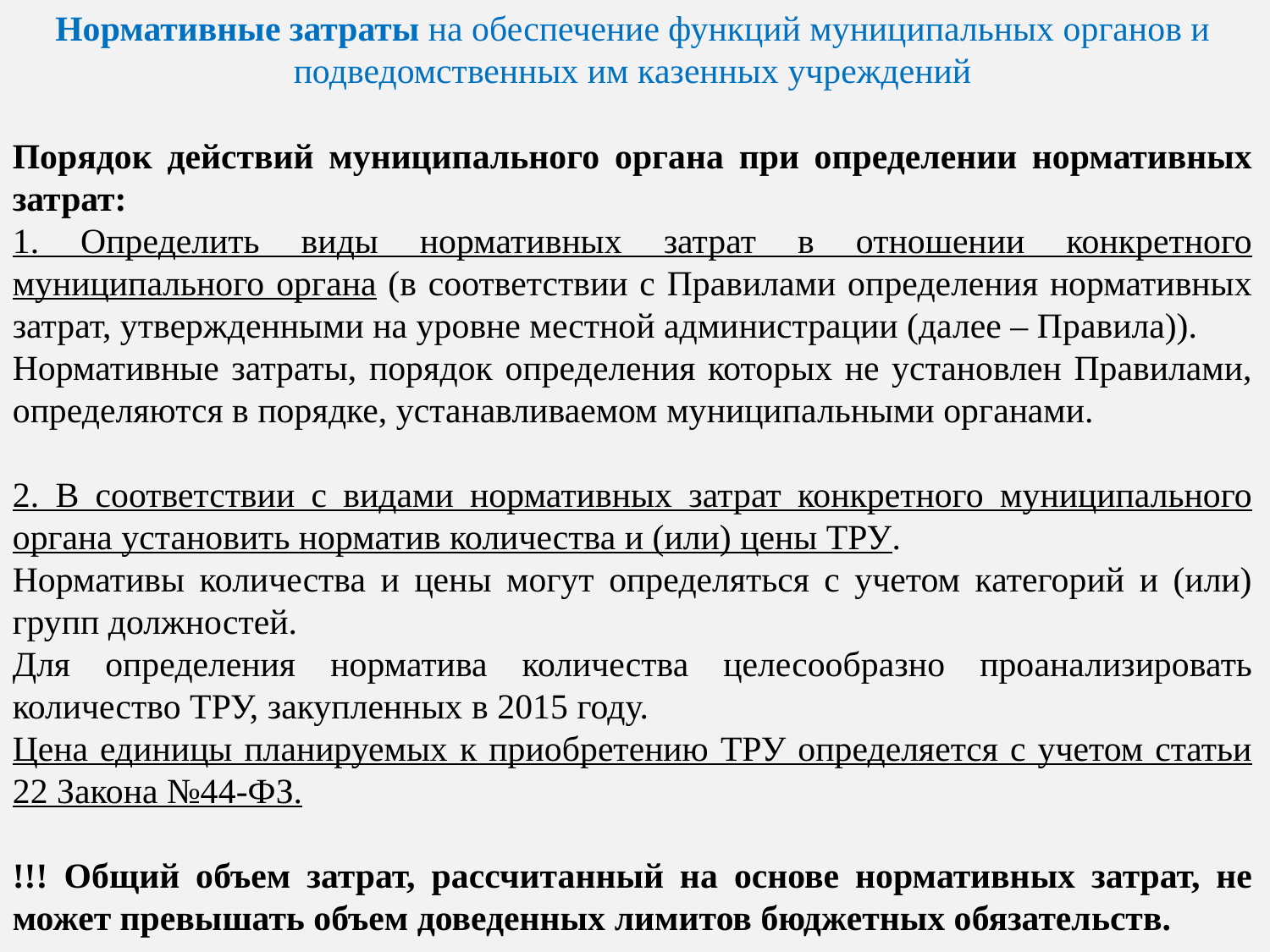

Нормативные затраты на обеспечение функций муниципальных органов и подведомственных им казенных учреждений

Порядок действий муниципального органа при определении нормативных затрат:
1. Определить виды нормативных затрат в отношении конкретного муниципального органа (в соответствии с Правилами определения нормативных затрат, утвержденными на уровне местной администрации (далее – Правила)).
Нормативные затраты, порядок определения которых не установлен Правилами, определяются в порядке, устанавливаемом муниципальными органами.

2. В соответствии с видами нормативных затрат конкретного муниципального органа установить норматив количества и (или) цены ТРУ.
Нормативы количества и цены могут определяться с учетом категорий и (или) групп должностей.
Для определения норматива количества целесообразно проанализировать количество ТРУ, закупленных в 2015 году.
Цена единицы планируемых к приобретению ТРУ определяется с учетом статьи 22 Закона №44-ФЗ.

!!! Общий объем затрат, рассчитанный на основе нормативных затрат, не может превышать объем доведенных лимитов бюджетных обязательств.